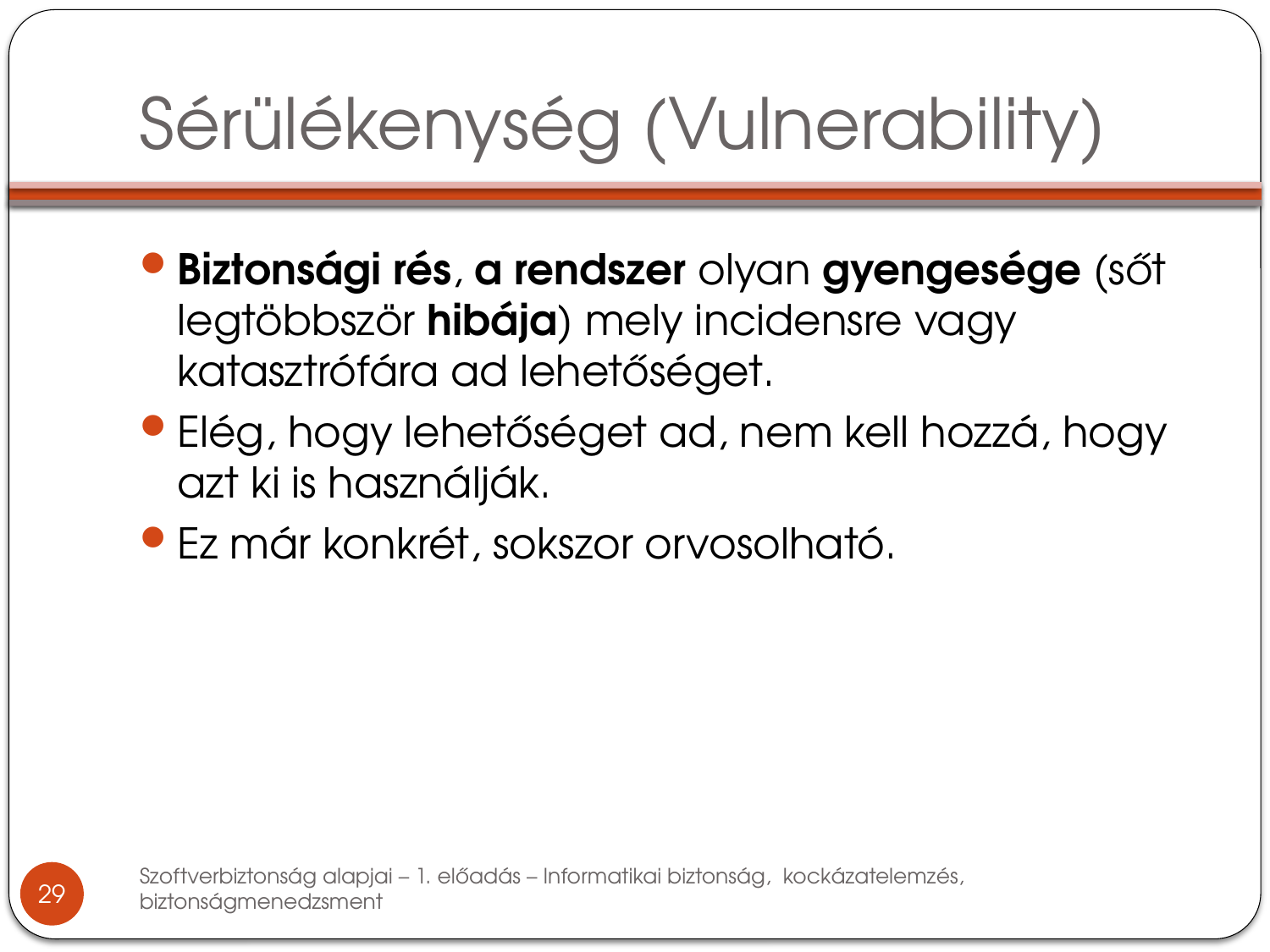

# Sérülékenység (Vulnerability)
Biztonsági rés, a rendszer olyan gyengesége (sőt legtöbbször hibája) mely incidensre vagy katasztrófára ad lehetőséget.
Elég, hogy lehetőséget ad, nem kell hozzá, hogy azt ki is használják.
Ez már konkrét, sokszor orvosolható.
Szoftverbiztonság alapjai – 1. előadás – Informatikai biztonság,  kockázatelemzés, biztonságmenedzsment
29